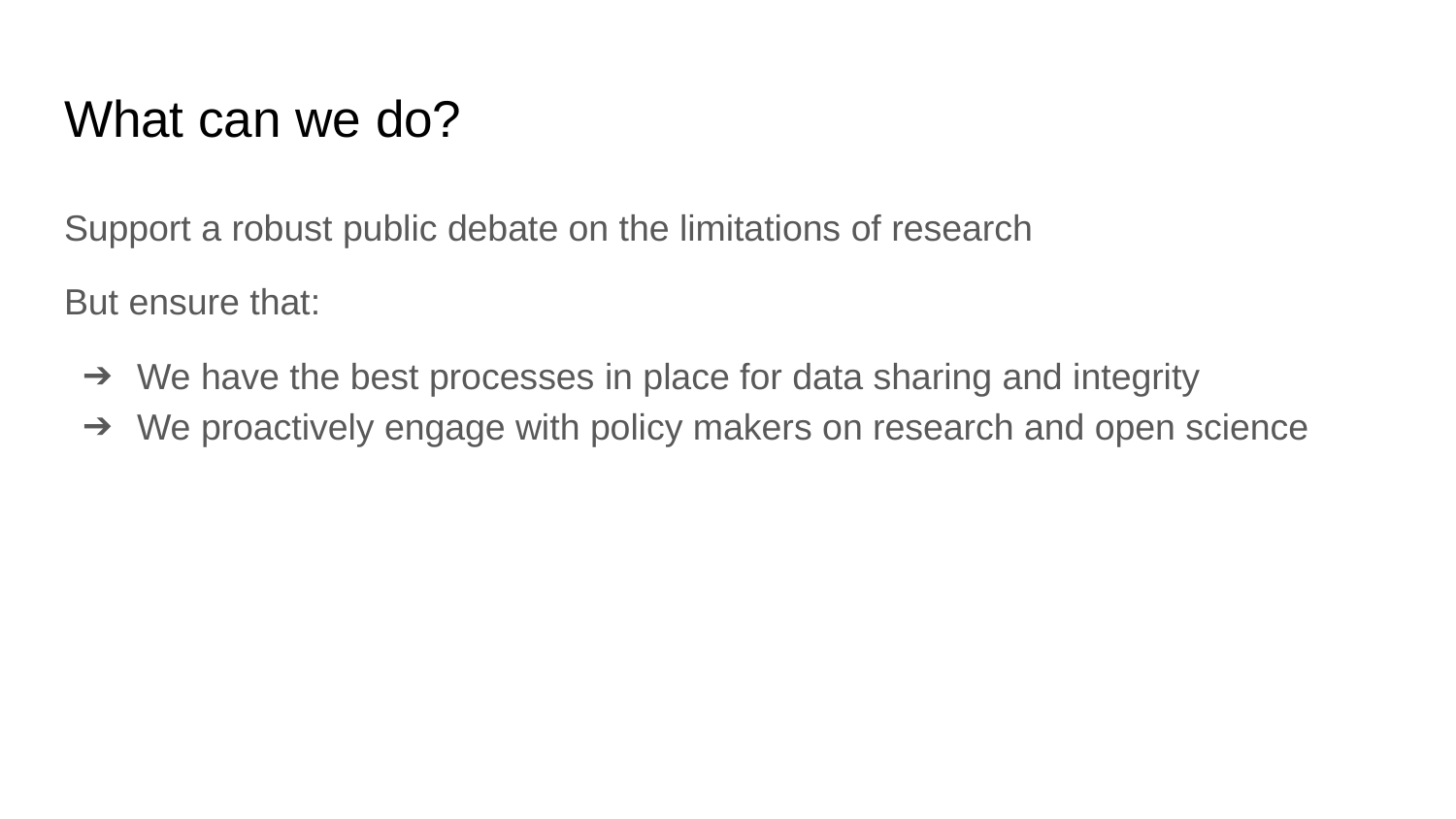

# What can we do?
Support a robust public debate on the limitations of research
But ensure that:
We have the best processes in place for data sharing and integrity
We proactively engage with policy makers on research and open science